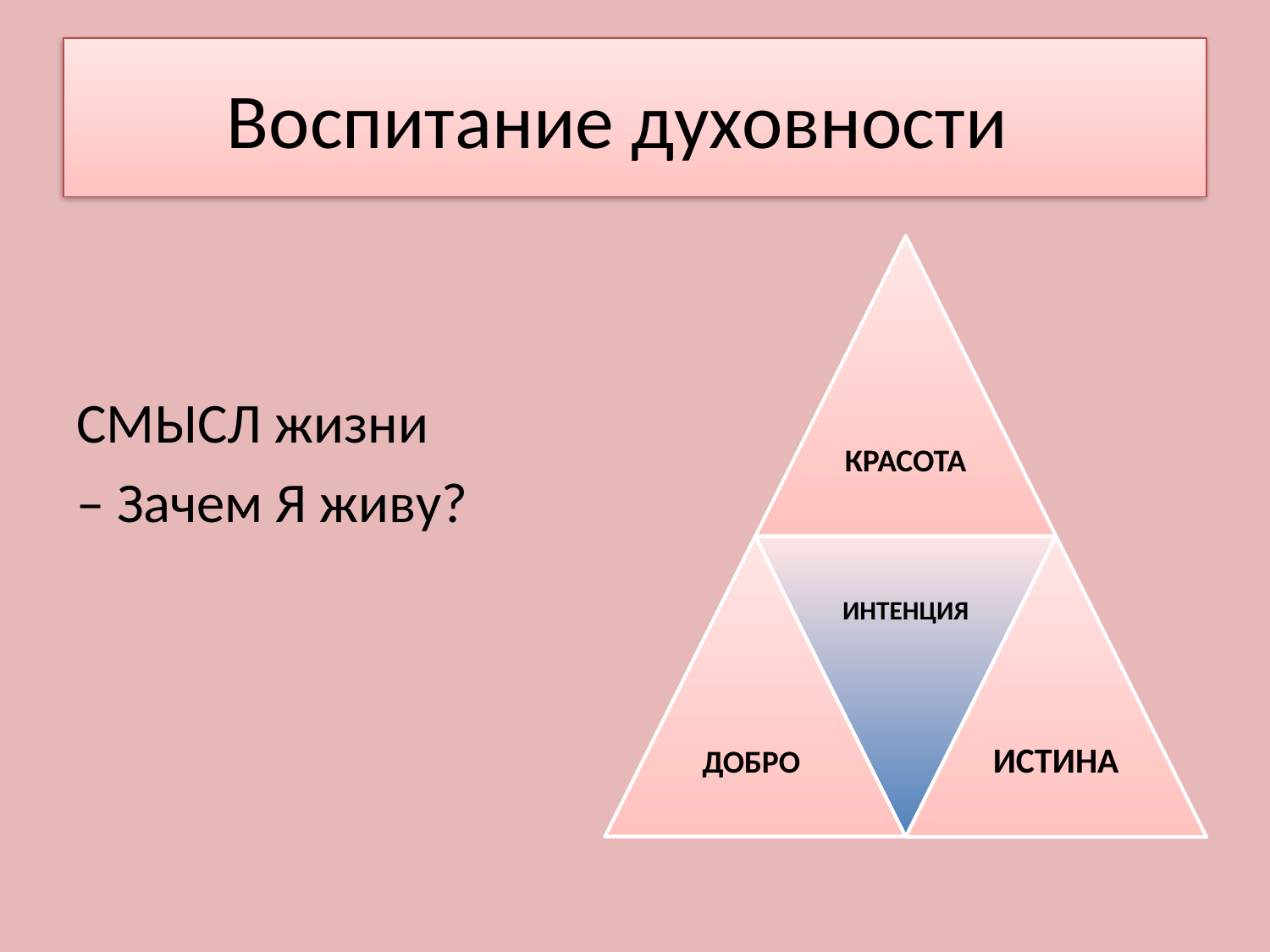

# Воспитание духовности

СМЫСЛ жизни
– Зачем Я живу?

КРАСОТА
ДОБРО
ИНТЕНЦИЯ
ИСТИНА